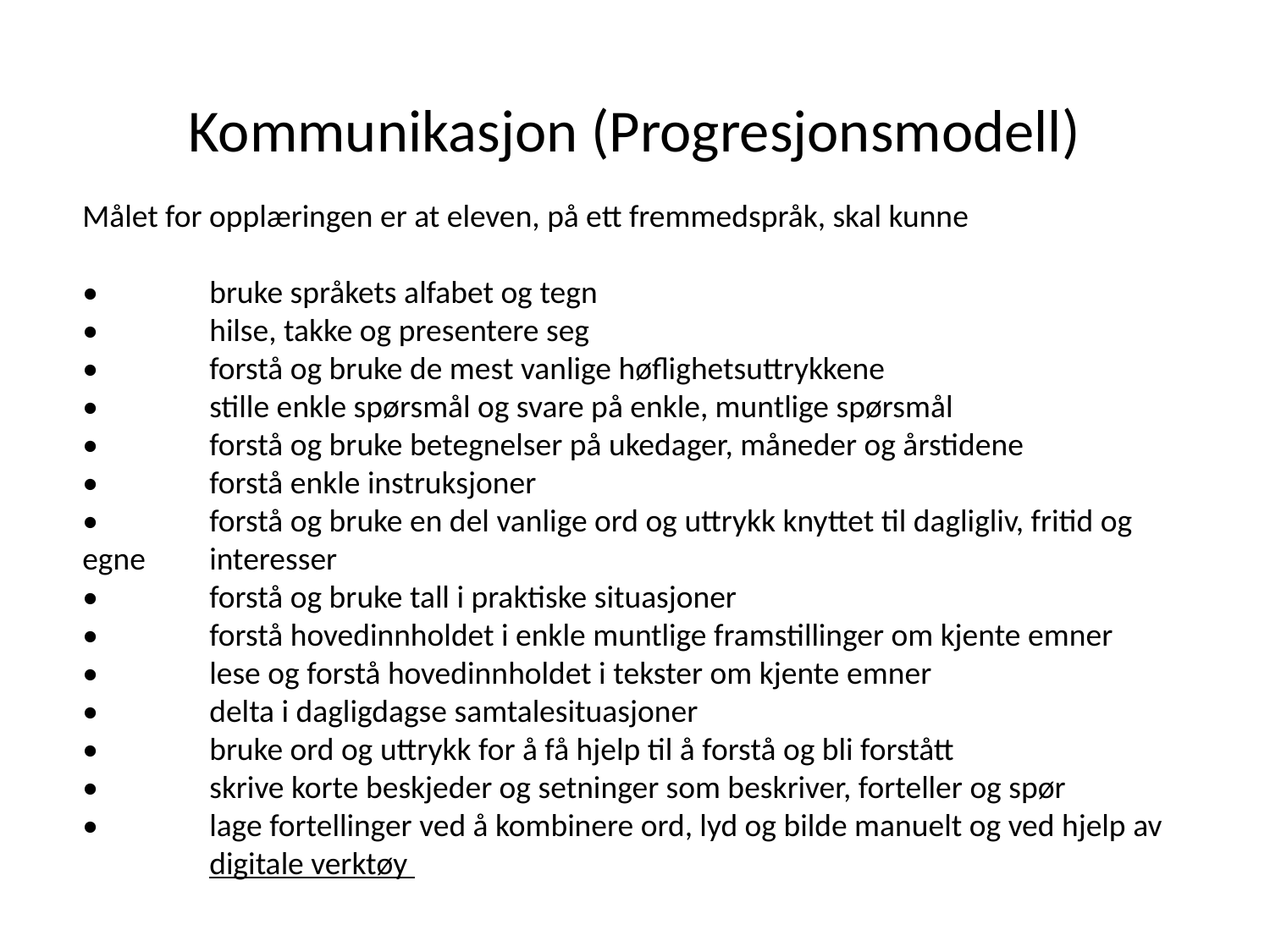

# Kommunikasjon (Progresjonsmodell)
Målet for opplæringen er at eleven, på ett fremmedspråk, skal kunne

•	bruke språkets alfabet og tegn
•	hilse, takke og presentere seg
•	forstå og bruke de mest vanlige høflighetsuttrykkene
•	stille enkle spørsmål og svare på enkle, muntlige spørsmål
•	forstå og bruke betegnelser på ukedager, måneder og årstidene
•	forstå enkle instruksjoner
•	forstå og bruke en del vanlige ord og uttrykk knyttet til dagligliv, fritid og egne 	interesser
•	forstå og bruke tall i praktiske situasjoner
•	forstå hovedinnholdet i enkle muntlige framstillinger om kjente emner
•	lese og forstå hovedinnholdet i tekster om kjente emner
•	delta i dagligdagse samtalesituasjoner
•	bruke ord og uttrykk for å få hjelp til å forstå og bli forstått
•	skrive korte beskjeder og setninger som beskriver, forteller og spør
•	lage fortellinger ved å kombinere ord, lyd og bilde manuelt og ved hjelp av 	digitale verktøy